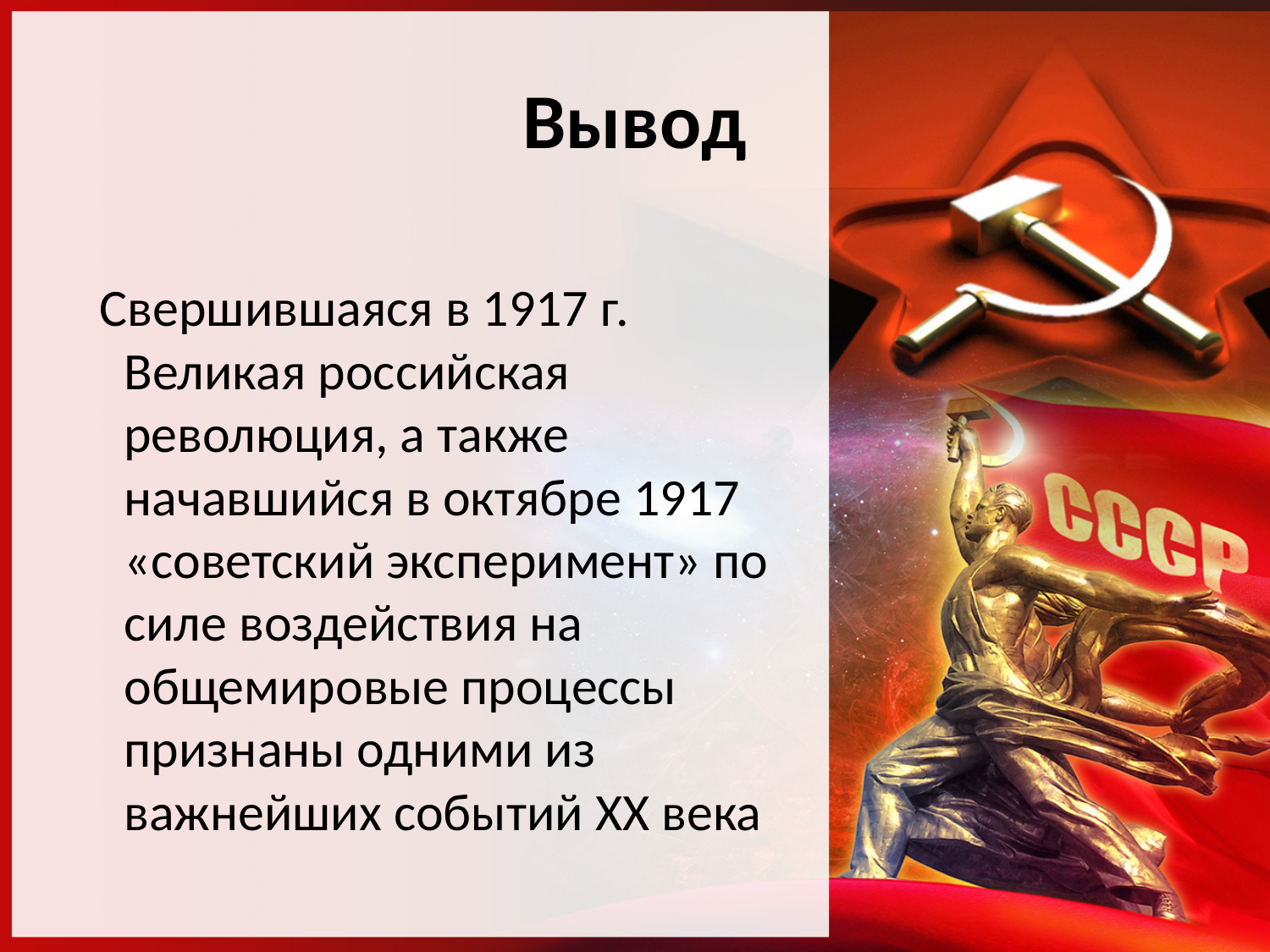

# Вывод
  Свершившаяся в 1917 г. Великая российская революция, а также начавшийся в октябре 1917  «советский эксперимент» по силе воздействия на общемировые процессы признаны одними из важнейших событий ХХ века